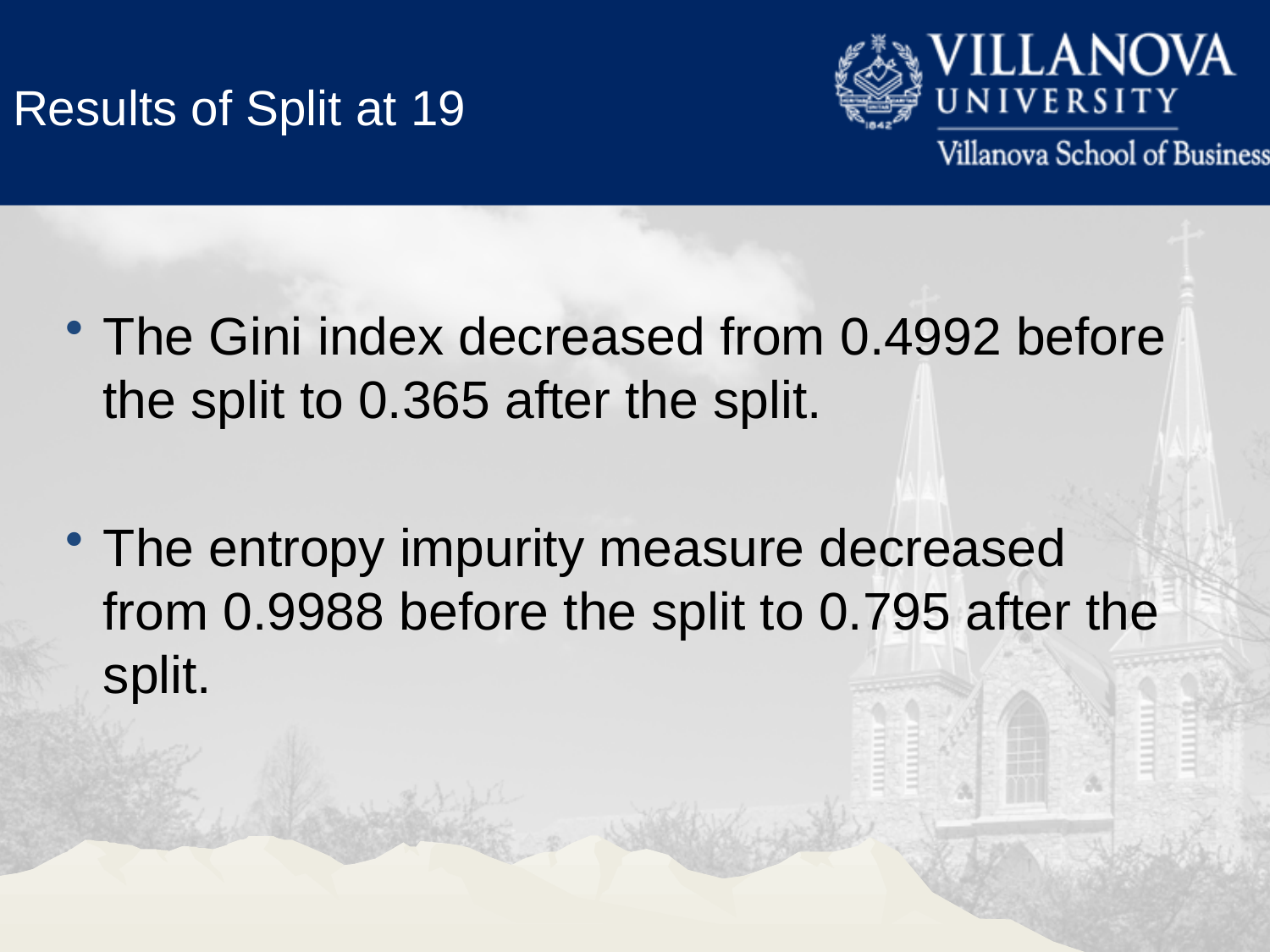

Results of Split at 19
The Gini index decreased from 0.4992 before the split to 0.365 after the split.

The entropy impurity measure decreased from 0.9988 before the split to 0.795 after the split.